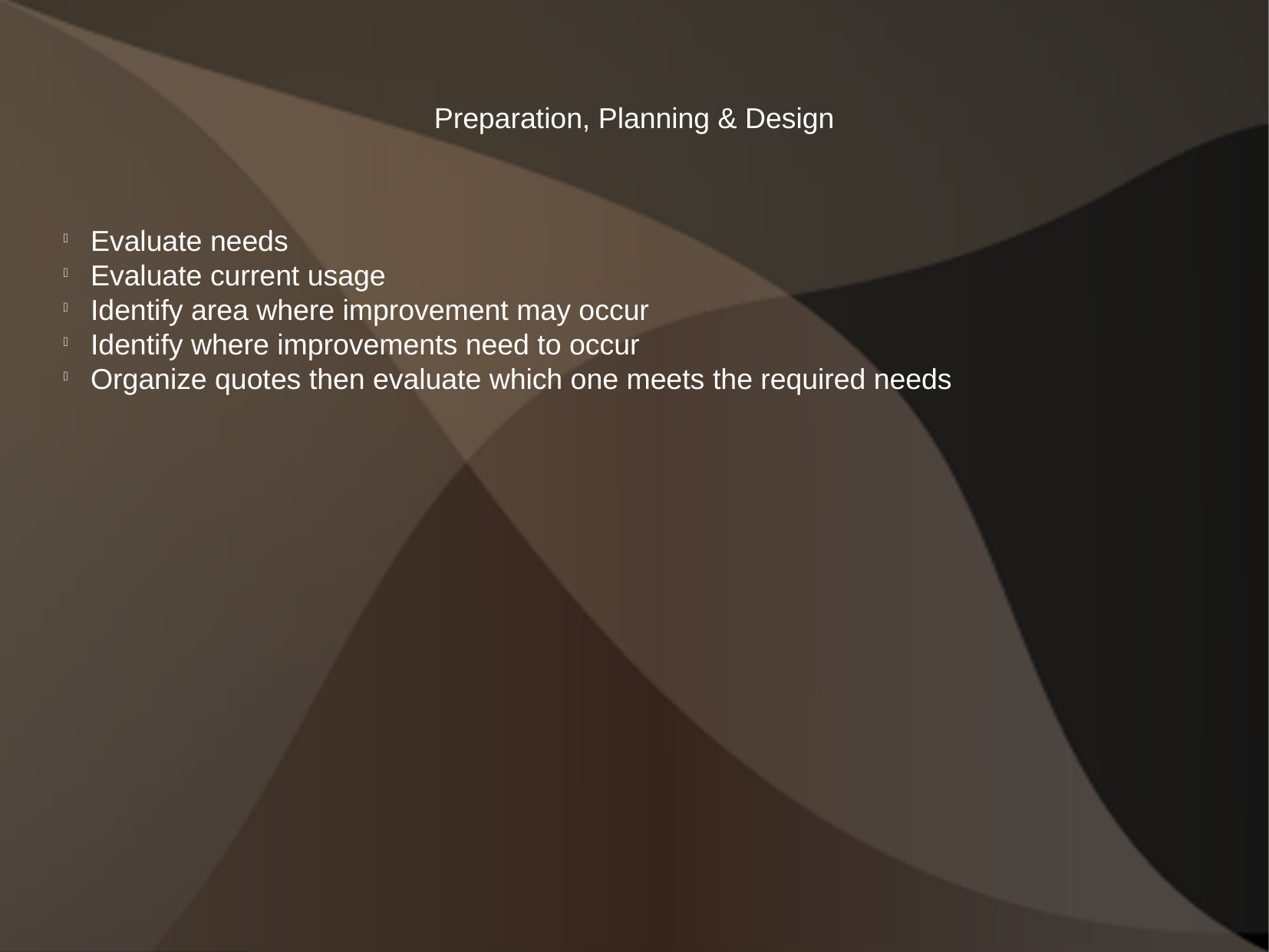

Preparation, Planning & Design
Evaluate needs
Evaluate current usage
Identify area where improvement may occur
Identify where improvements need to occur
Organize quotes then evaluate which one meets the required needs